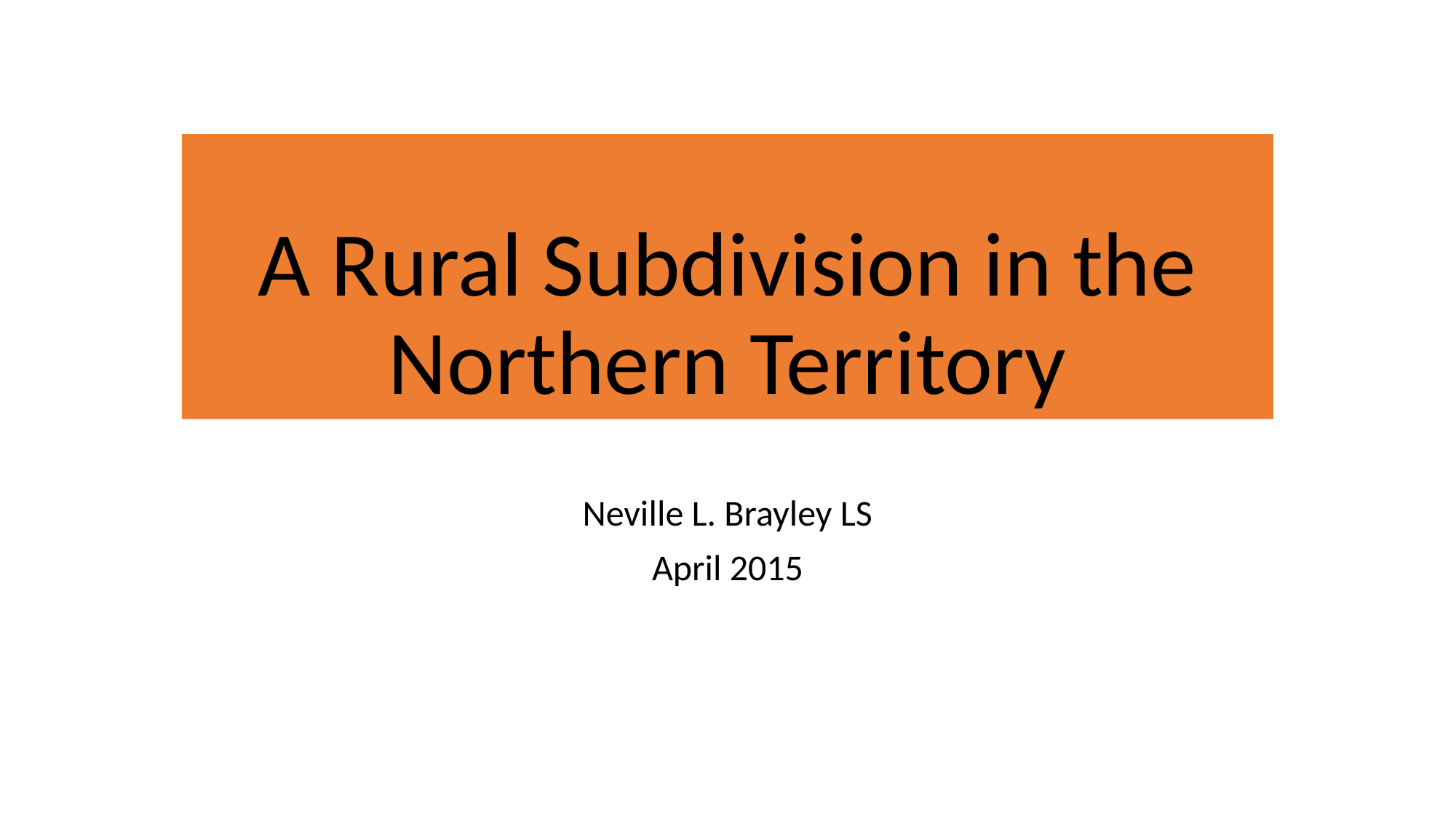

# A Rural Subdivision in the Northern Territory

Neville L. Brayley LS
April 2015